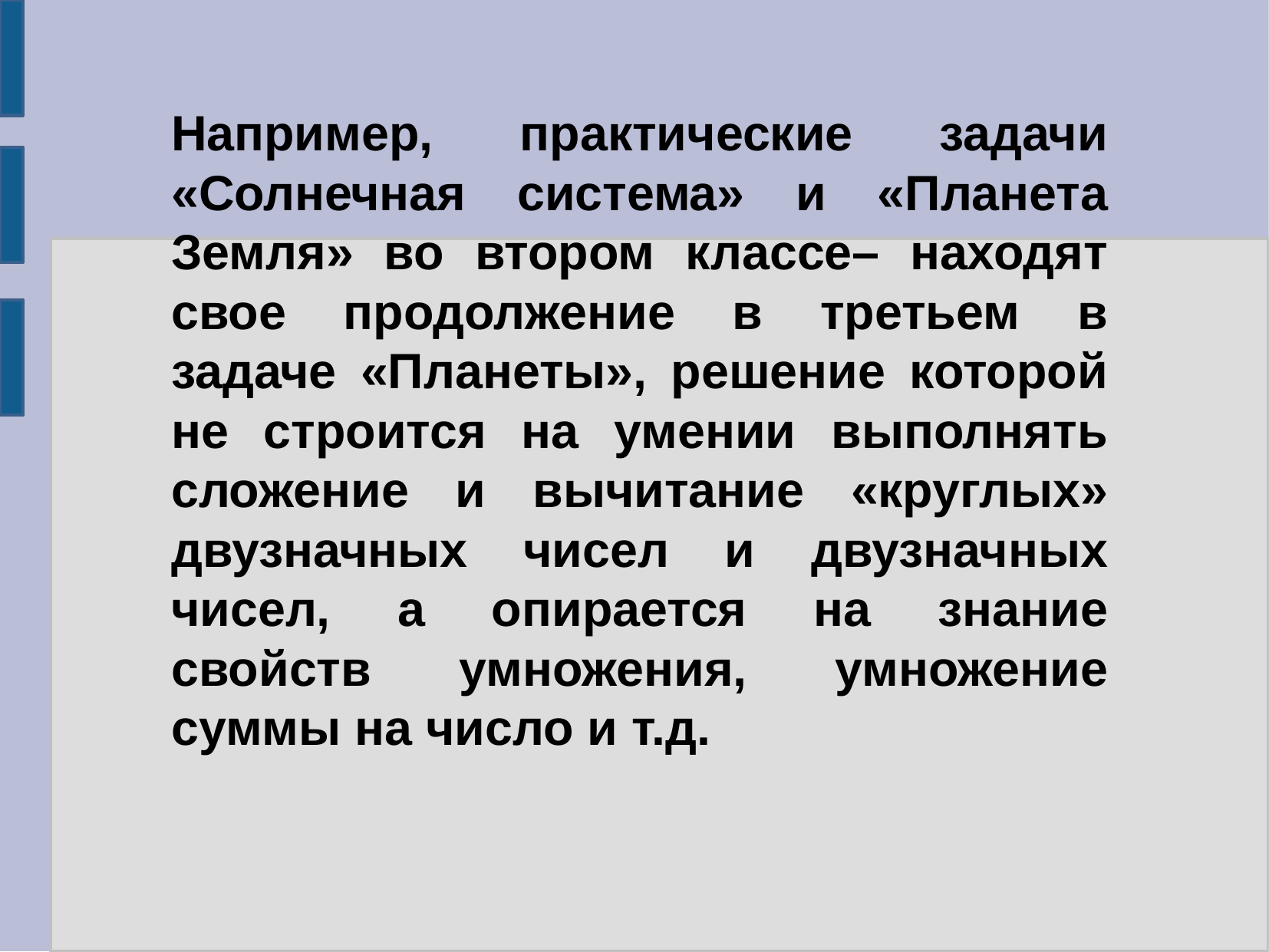

Например, практические задачи «Солнечная система» и «Планета Земля» во втором классе– находят свое продолжение в третьем в задаче «Планеты», решение которой не строится на умении выполнять сложение и вычитание «круглых» двузначных чисел и двузначных чисел, а опирается на знание свойств умножения, умножение суммы на число и т.д.